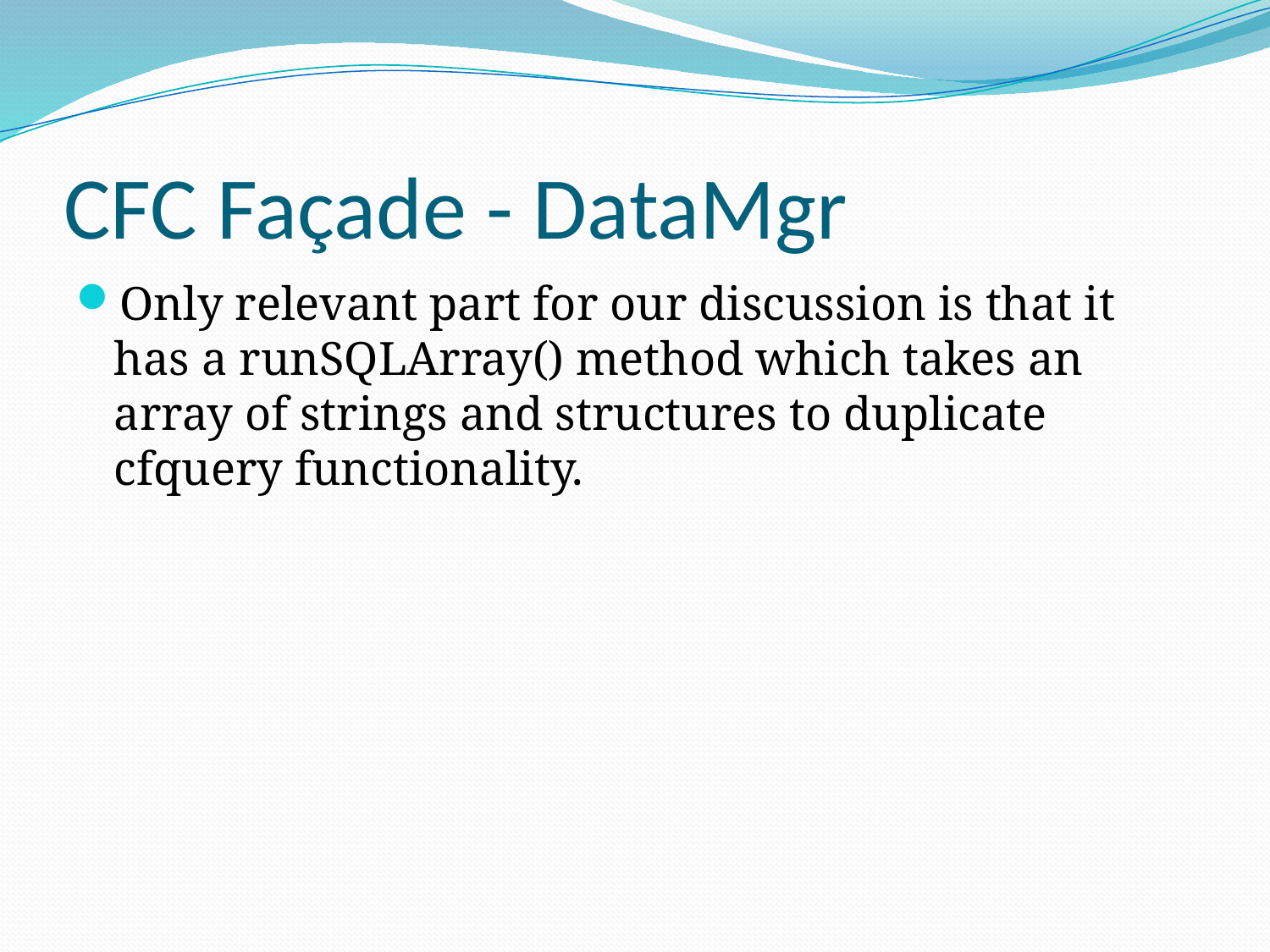

# CFC Façade - DataMgr
Only relevant part for our discussion is that it has a runSQLArray() method which takes an array of strings and structures to duplicate cfquery functionality.